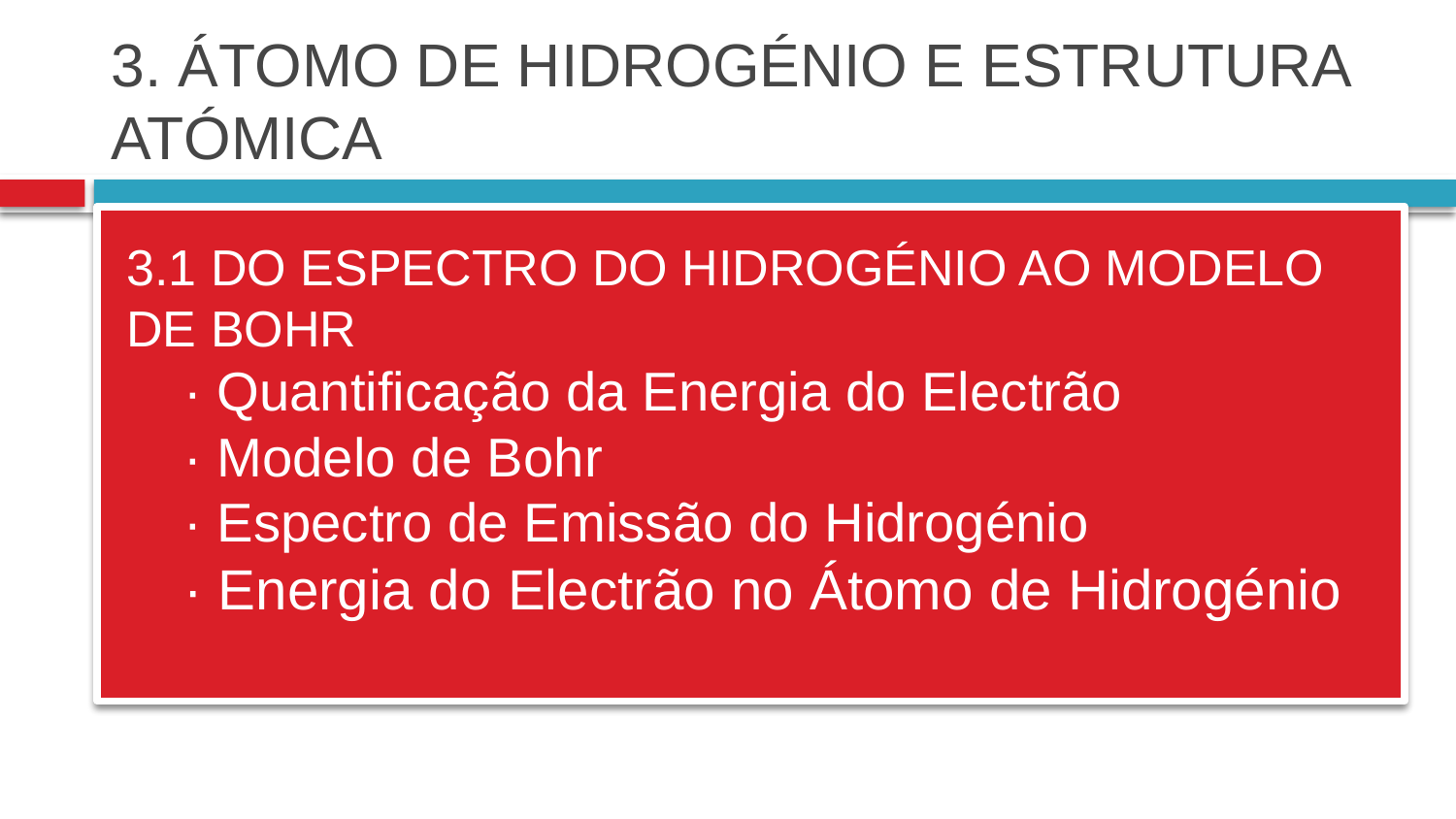

# 3. ÁTOMO DE HIDROGÉNIO E ESTRUTURA ATÓMICA
3.1 DO ESPECTRO DO HIDROGÉNIO AO MODELO DE BOHR
· Quantificação da Energia do Electrão
· Modelo de Bohr
· Espectro de Emissão do Hidrogénio
· Energia do Electrão no Átomo de Hidrogénio